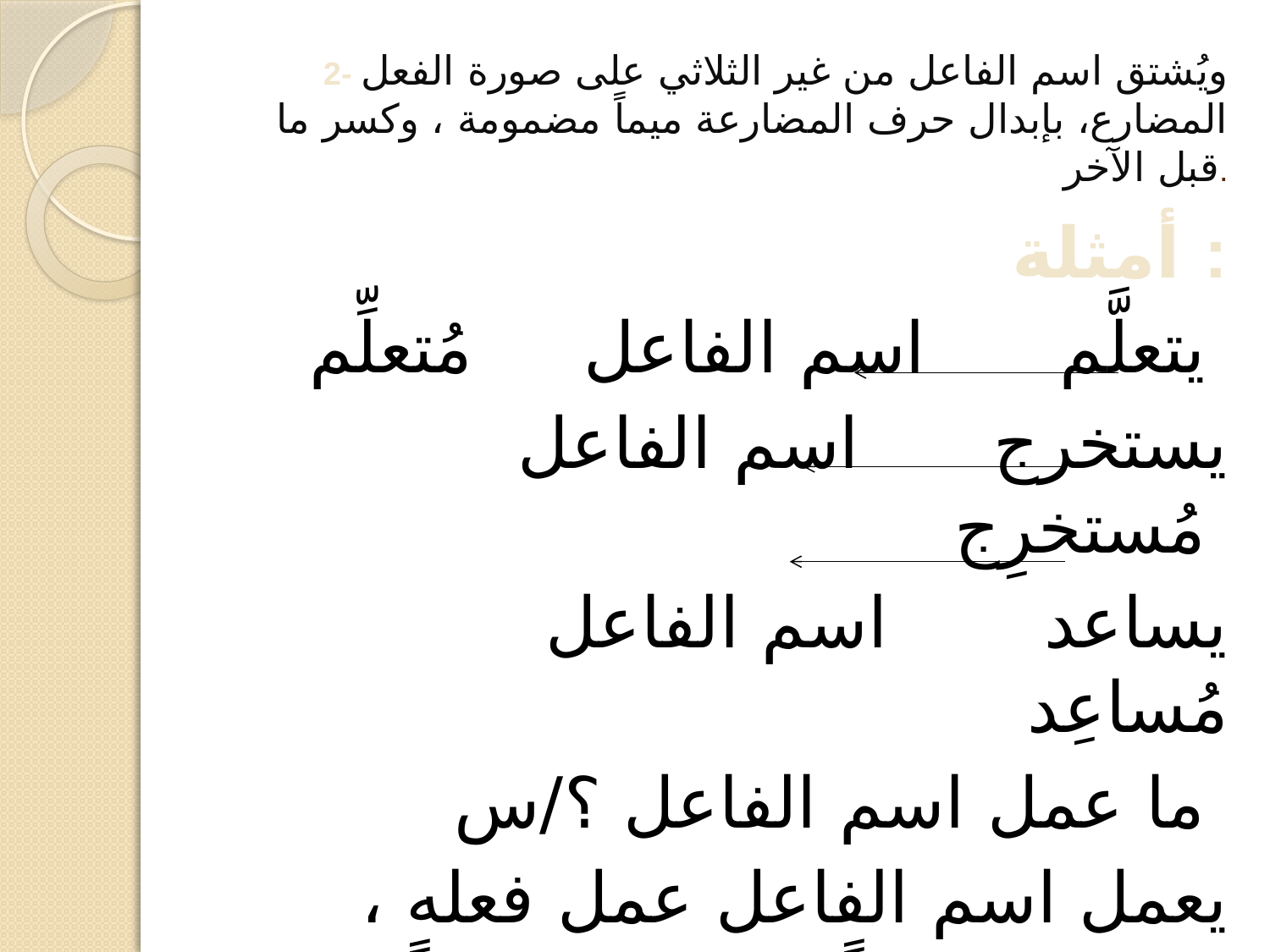

# 2- ويُشتق اسم الفاعل من غير الثلاثي على صورة الفعل المضارع، بإبدال حرف المضارعة ميماً مضمومة ، وكسر ما قبل الآخر.
أمثلة :
يتعلَّم      اسم الفاعل     مُتعلِّم
يستخرج      اسم الفاعل     مُستخرِج
يساعد       اسم الفاعل        مُساعِد
 ما عمل اسم الفاعل ؟/س
يعمل اسم الفاعل عمل فعله ، فيرفع فاعلاً وينصب مفعولاً به .